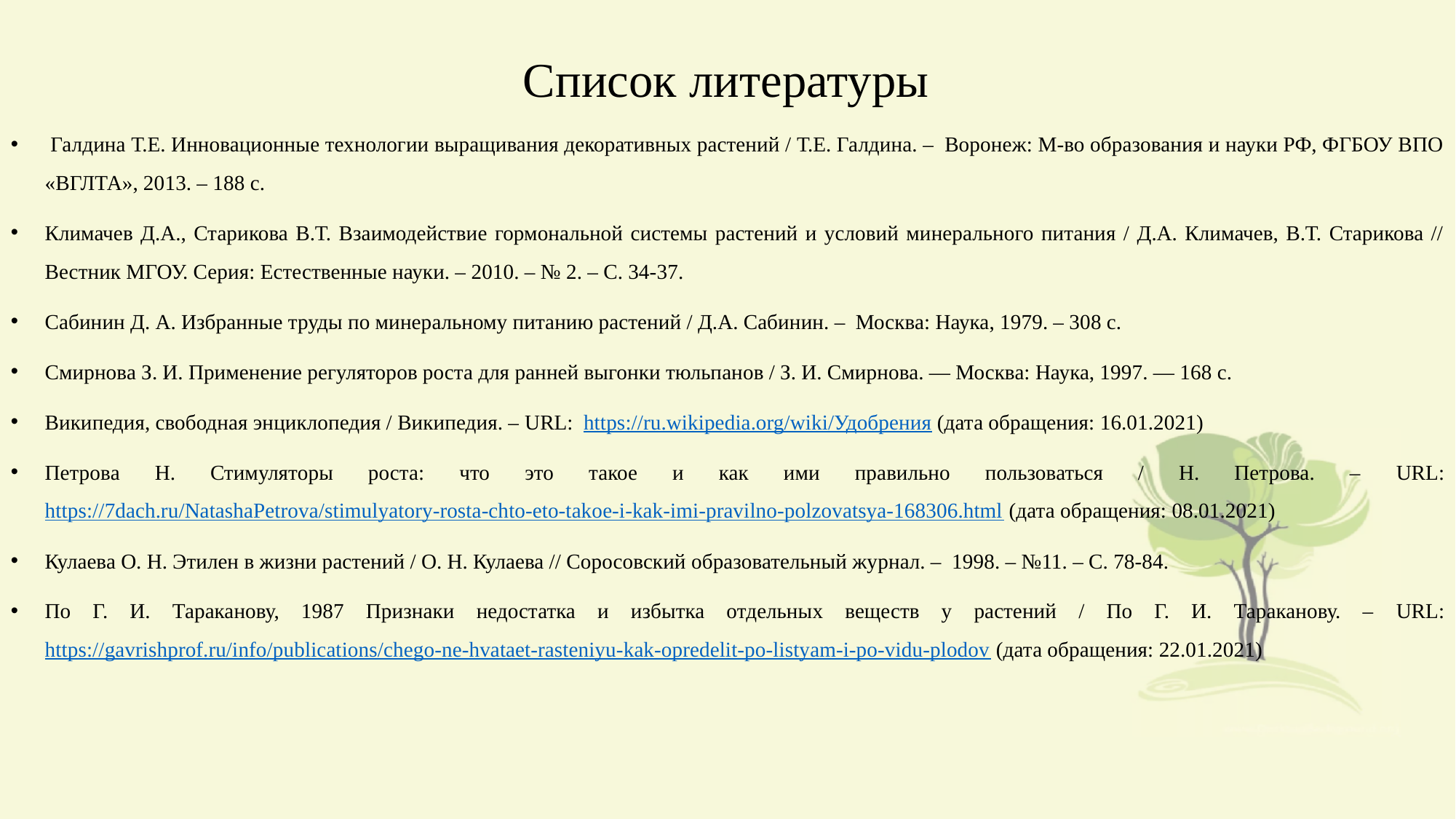

Список литературы
 Галдина Т.Е. Инновационные технологии выращивания декоративных растений / Т.Е. Галдина. –  Воронеж: М-во образования и науки РФ, ФГБОУ ВПО «ВГЛТА», 2013. – 188 с.
Климачев Д.А., Старикова В.Т. Взаимодействие гормональной системы растений и условий минерального питания / Д.А. Климачев, В.Т. Старикова // Вестник МГОУ. Серия: Естественные науки. – 2010. – № 2. – С. 34-37.
Сабинин Д. А. Избранные труды по минеральному питанию растений / Д.А. Сабинин. –  Москва: Наука, 1979. – 308 с.
Смирнова З. И. Применение регуляторов роста для ранней выгонки тюльпанов / З. И. Смирнова. — Москва: Наука, 1997. — 168 с.
Википедия, свободная энциклопедия / Википедия. – URL:  https://ru.wikipedia.org/wiki/Удобрения (дата обращения: 16.01.2021)
Петрова Н. Стимуляторы роста: что это такое и как ими правильно пользоваться / Н. Петрова. – URL: https://7dach.ru/NatashaPetrova/stimulyatory-rosta-chto-eto-takoe-i-kak-imi-pravilno-polzovatsya-168306.html (дата обращения: 08.01.2021)
Кулаева О. Н. Этилен в жизни растений / О. Н. Кулаева // Соросовский образовательный журнал. –  1998. – №11. – С. 78-84.
По Г. И. Тараканову, 1987 Признаки недостатка и избытка отдельных веществ у растений / По Г. И. Тараканову. – URL: https://gavrishprof.ru/info/publications/chego-ne-hvataet-rasteniyu-kak-opredelit-po-listyam-i-po-vidu-plodov (дата обращения: 22.01.2021)